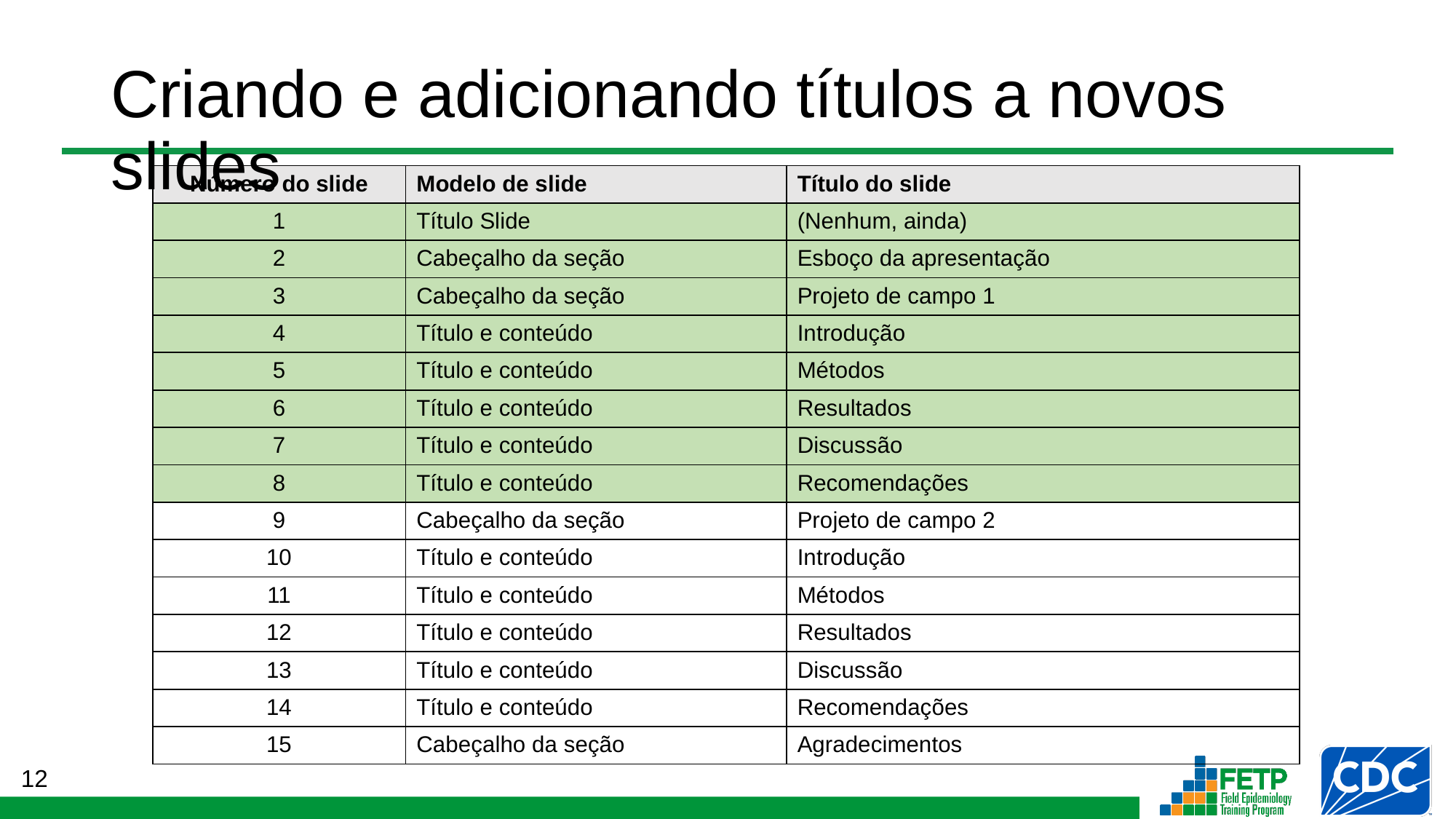

# Criando e adicionando títulos a novos slides
| Número do slide | Modelo de slide | Título do slide |
| --- | --- | --- |
| 1 | Título Slide | (Nenhum, ainda) |
| 2 | Cabeçalho da seção | Esboço da apresentação |
| 3 | Cabeçalho da seção | Projeto de campo 1 |
| 4 | Título e conteúdo | Introdução |
| 5 | Título e conteúdo | Métodos |
| 6 | Título e conteúdo | Resultados |
| 7 | Título e conteúdo | Discussão |
| 8 | Título e conteúdo | Recomendações |
| 9 | Cabeçalho da seção | Projeto de campo 2 |
| 10 | Título e conteúdo | Introdução |
| 11 | Título e conteúdo | Métodos |
| 12 | Título e conteúdo | Resultados |
| 13 | Título e conteúdo | Discussão |
| 14 | Título e conteúdo | Recomendações |
| 15 | Cabeçalho da seção | Agradecimentos |